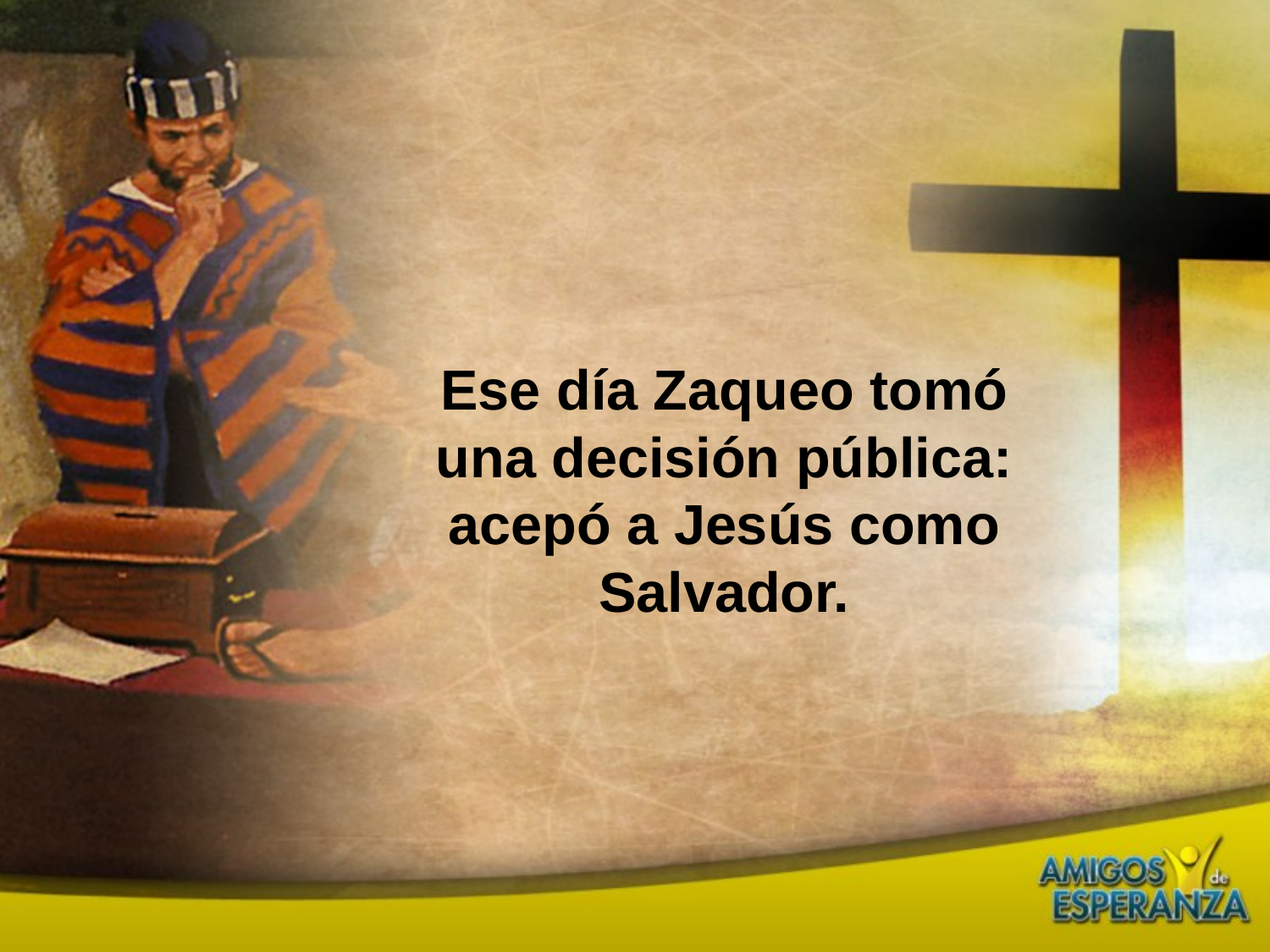

Ese día Zaqueo tomó una decisión pública: acepó a Jesús como Salvador.